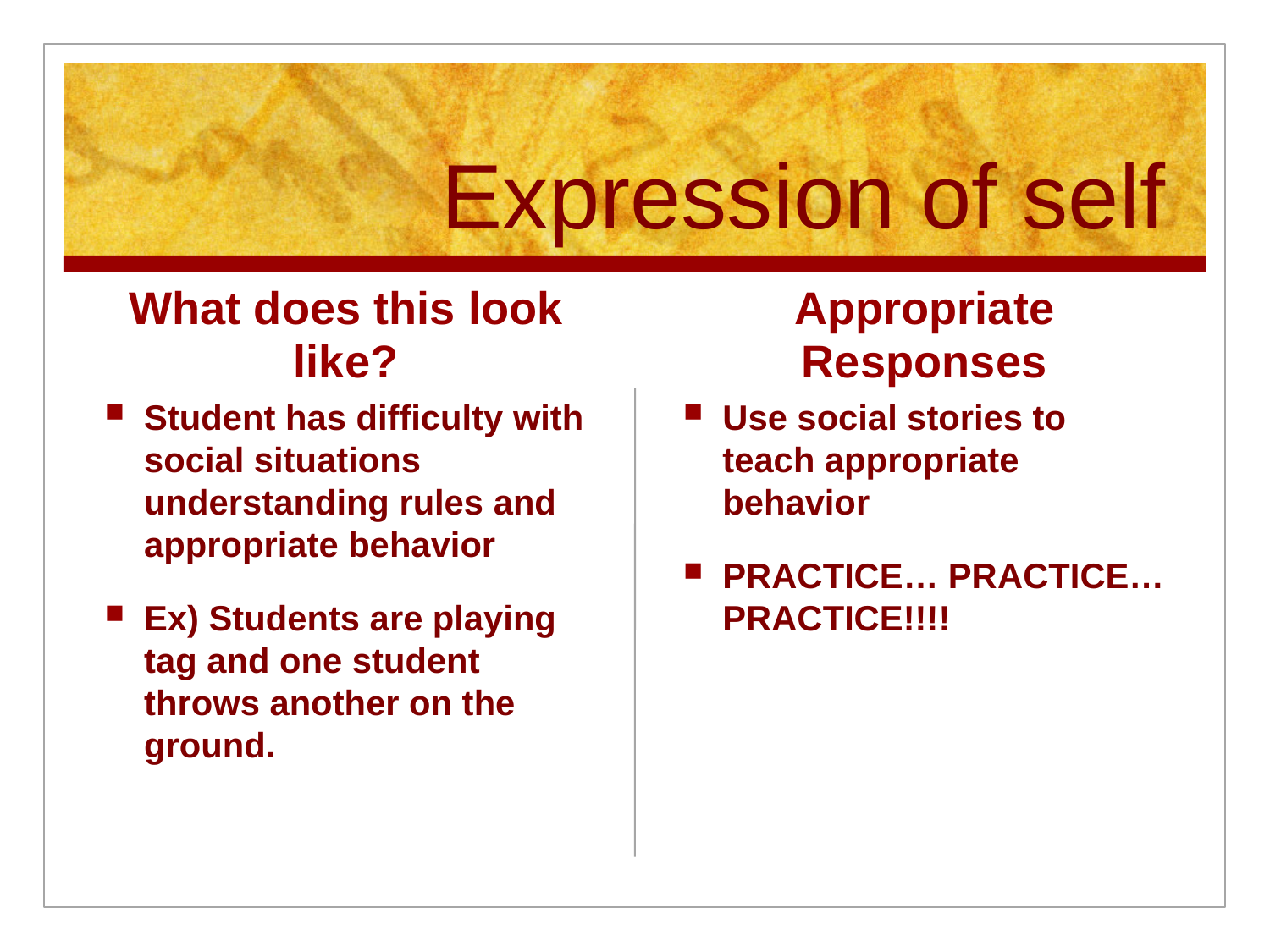

# Expression of self
What does this look like?
Appropriate Responses
Student has difficulty with social situations understanding rules and appropriate behavior
Ex) Students are playing tag and one student throws another on the ground.

Use social stories to teach appropriate behavior
PRACTICE… PRACTICE… PRACTICE!!!!